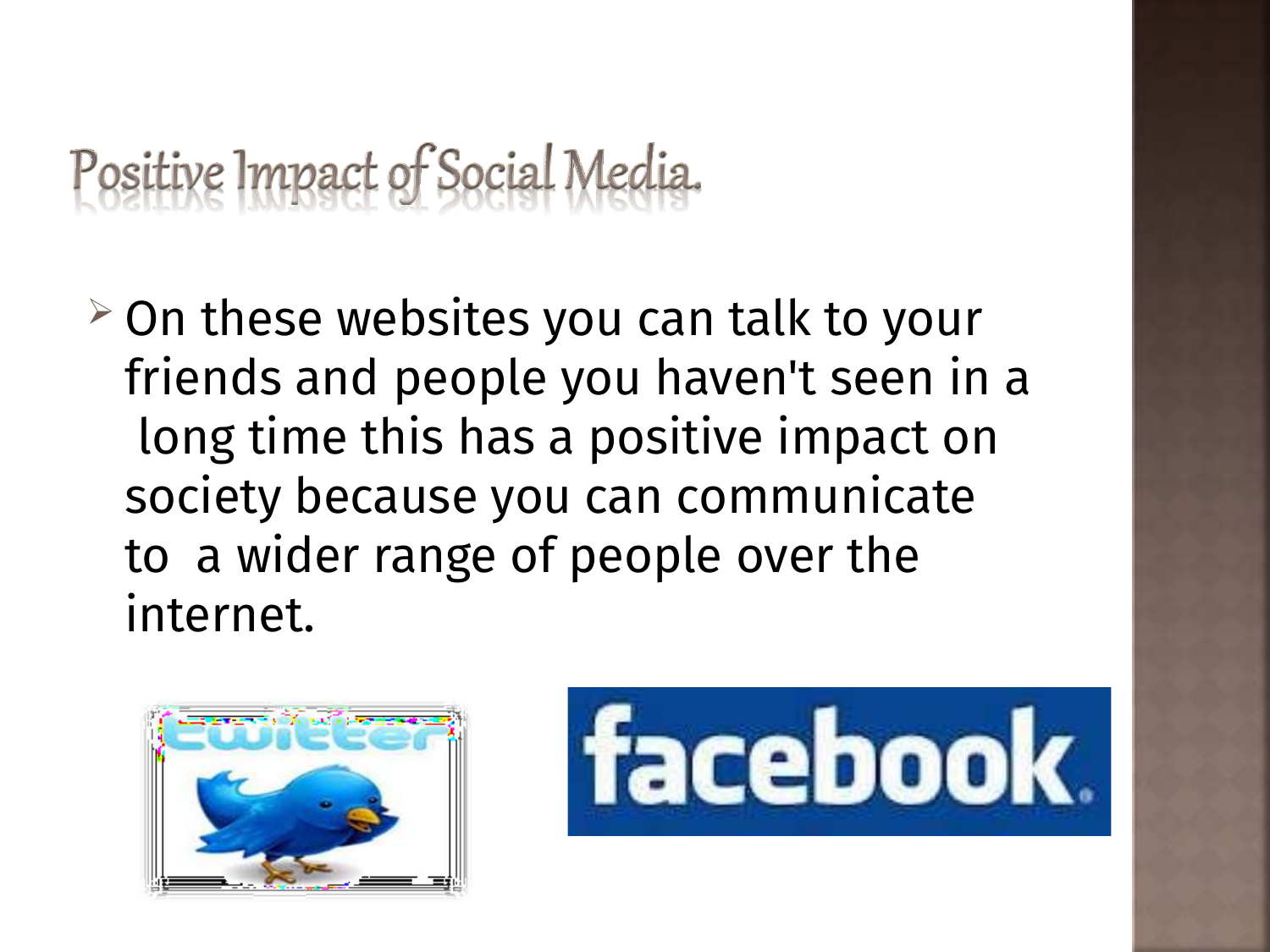

On these websites you can talk to your  friends and people you haven't seen in a  long time this has a positive impact on  society because you can communicate to  a wider range of people over the  internet.